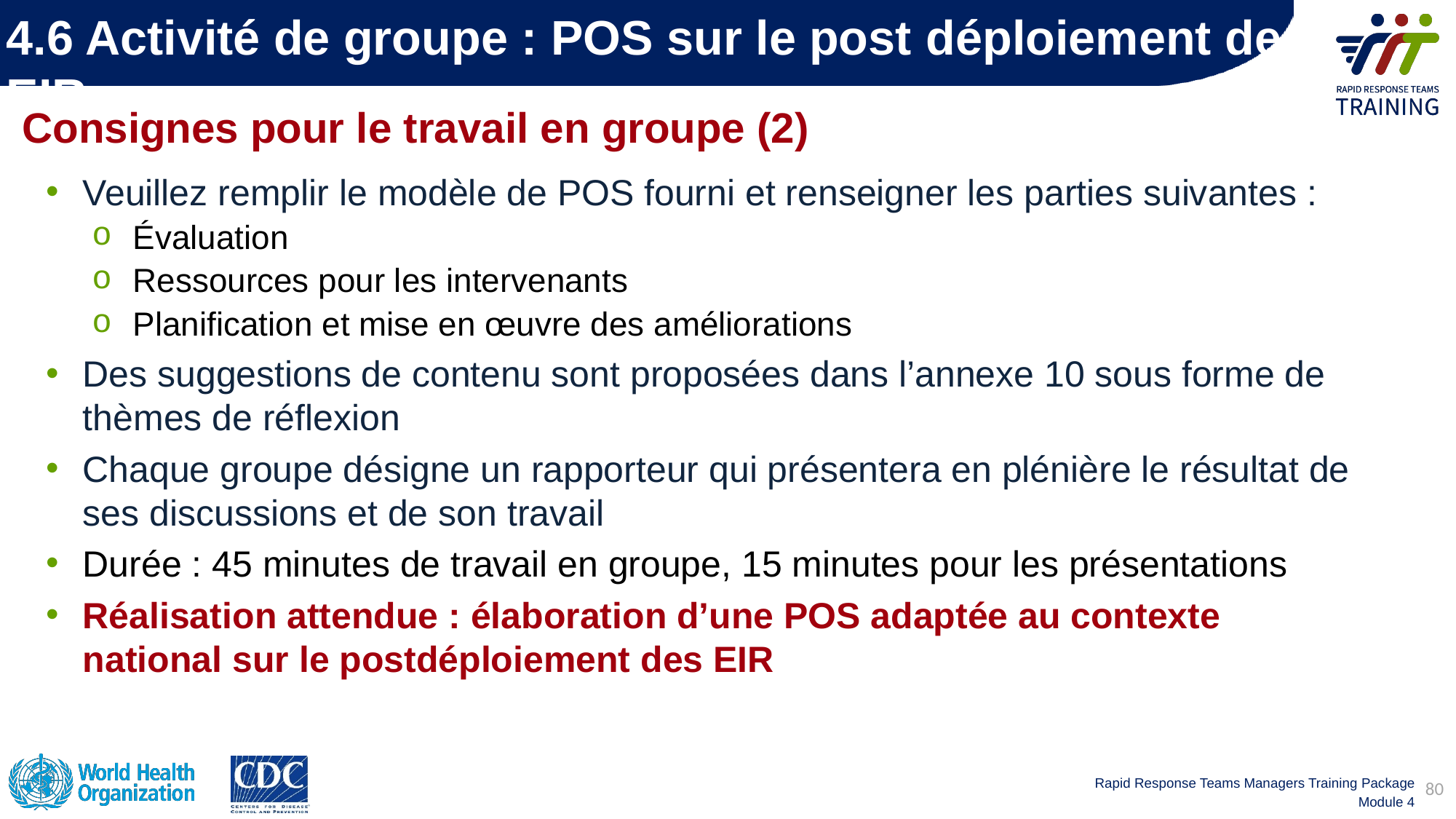

4.6 Activité de groupe : POS sur le post déploiement des EIR
Consignes pour le travail en groupe (2)
Veuillez remplir le modèle de POS fourni et renseigner les parties suivantes :
Évaluation
Ressources pour les intervenants
Planification et mise en œuvre des améliorations
Des suggestions de contenu sont proposées dans l’annexe 10 sous forme de thèmes de réflexion
Chaque groupe désigne un rapporteur qui présentera en plénière le résultat de ses discussions et de son travail
Durée : 45 minutes de travail en groupe, 15 minutes pour les présentations
Réalisation attendue : élaboration d’une POS adaptée au contexte national sur le postdéploiement des EIR

80